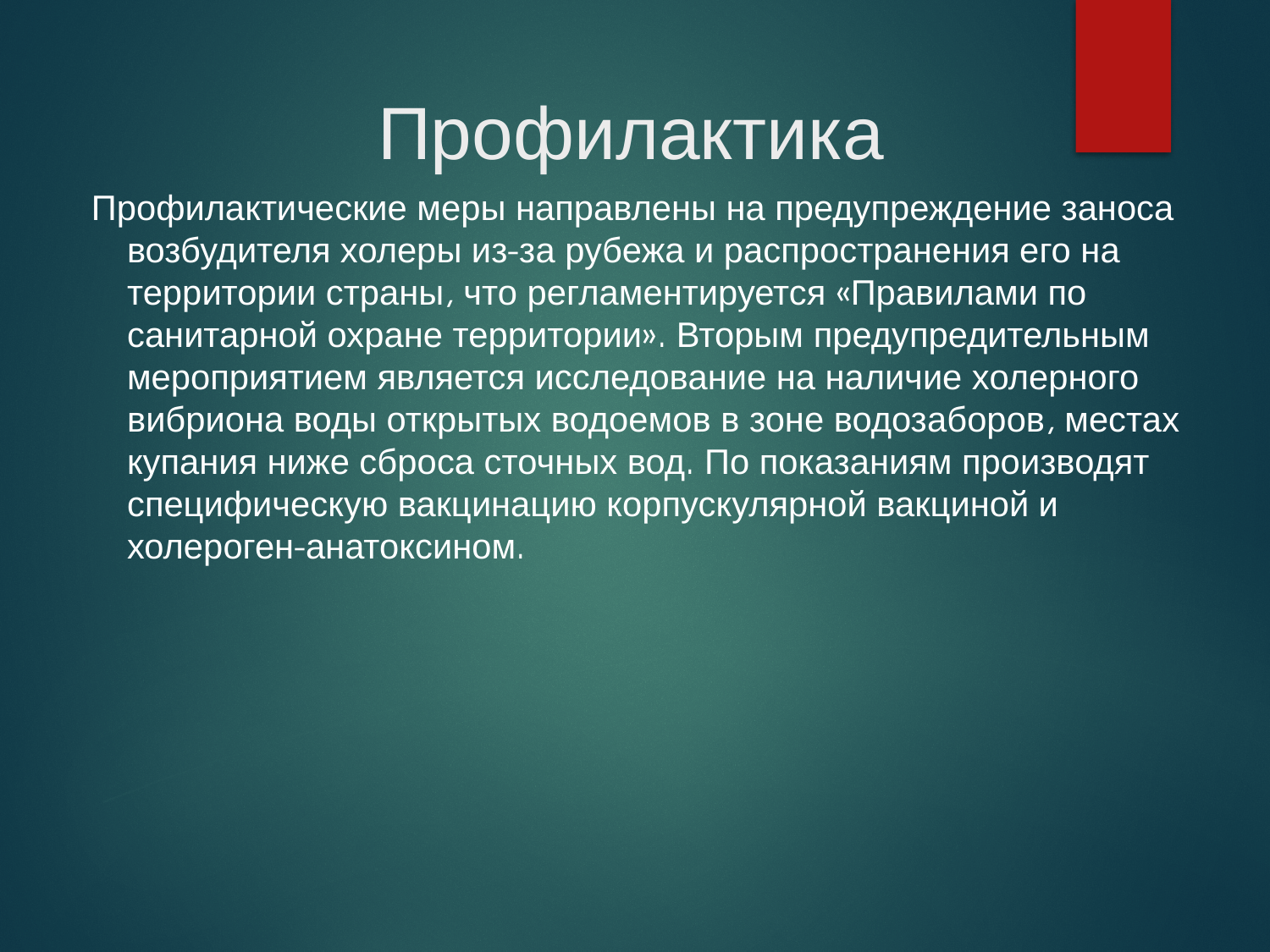

# Профилактика
Профилактические меры направлены на предупреждение заноса возбудителя холеры из-за рубежа и распространения его на территории страны, что регламентируется «Правилами по санитарной охране территории». Вторым предупредительным мероприятием является исследование на наличие холерного вибриона воды открытых водоемов в зоне водозаборов, местах купания ниже сброса сточных вод. По показаниям производят специфическую вакцинацию корпускулярной вакциной и холероген-анатоксином.